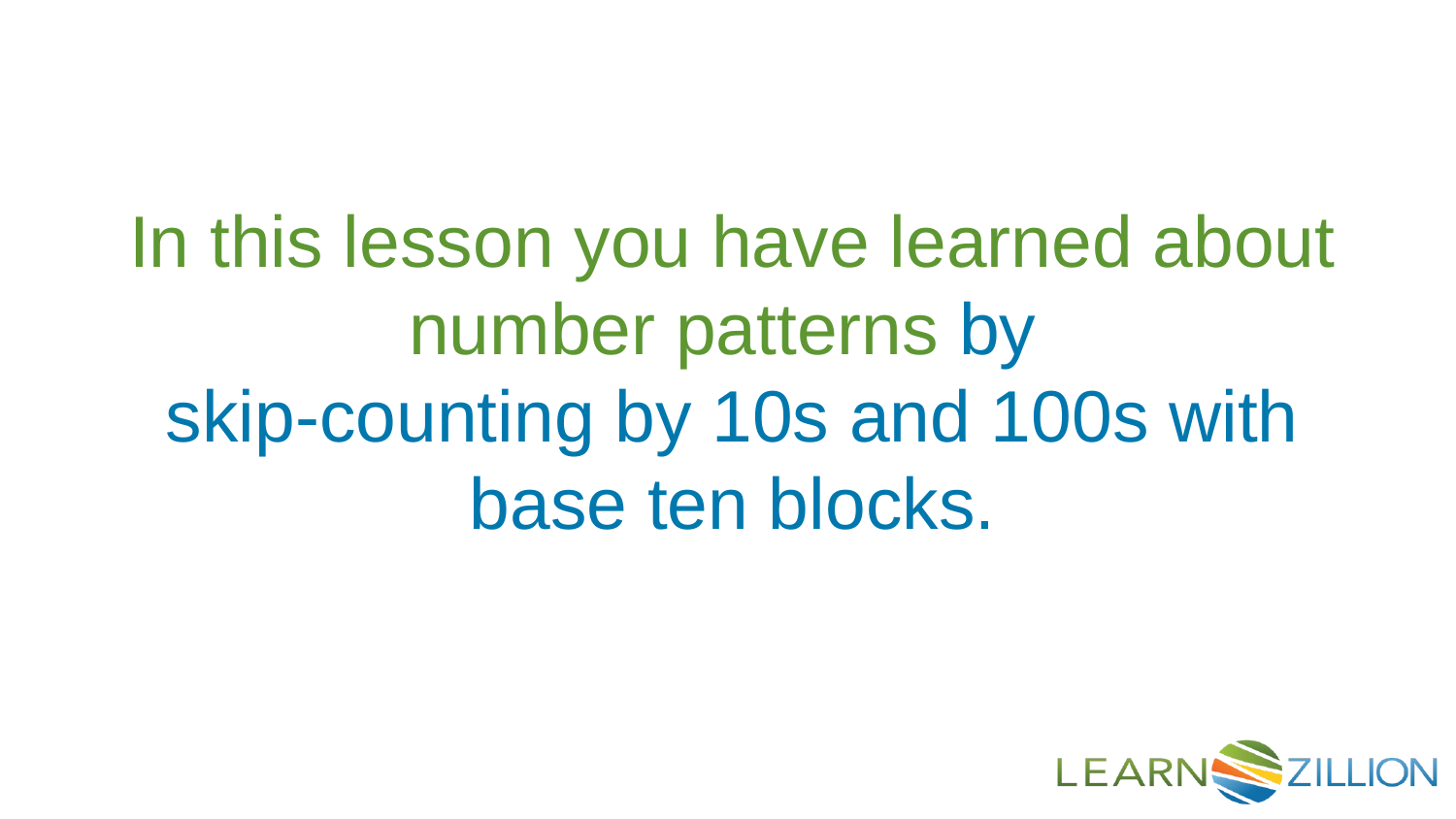

In this lesson you have learned about number patterns by
skip-counting by 10s and 100s with base ten blocks.